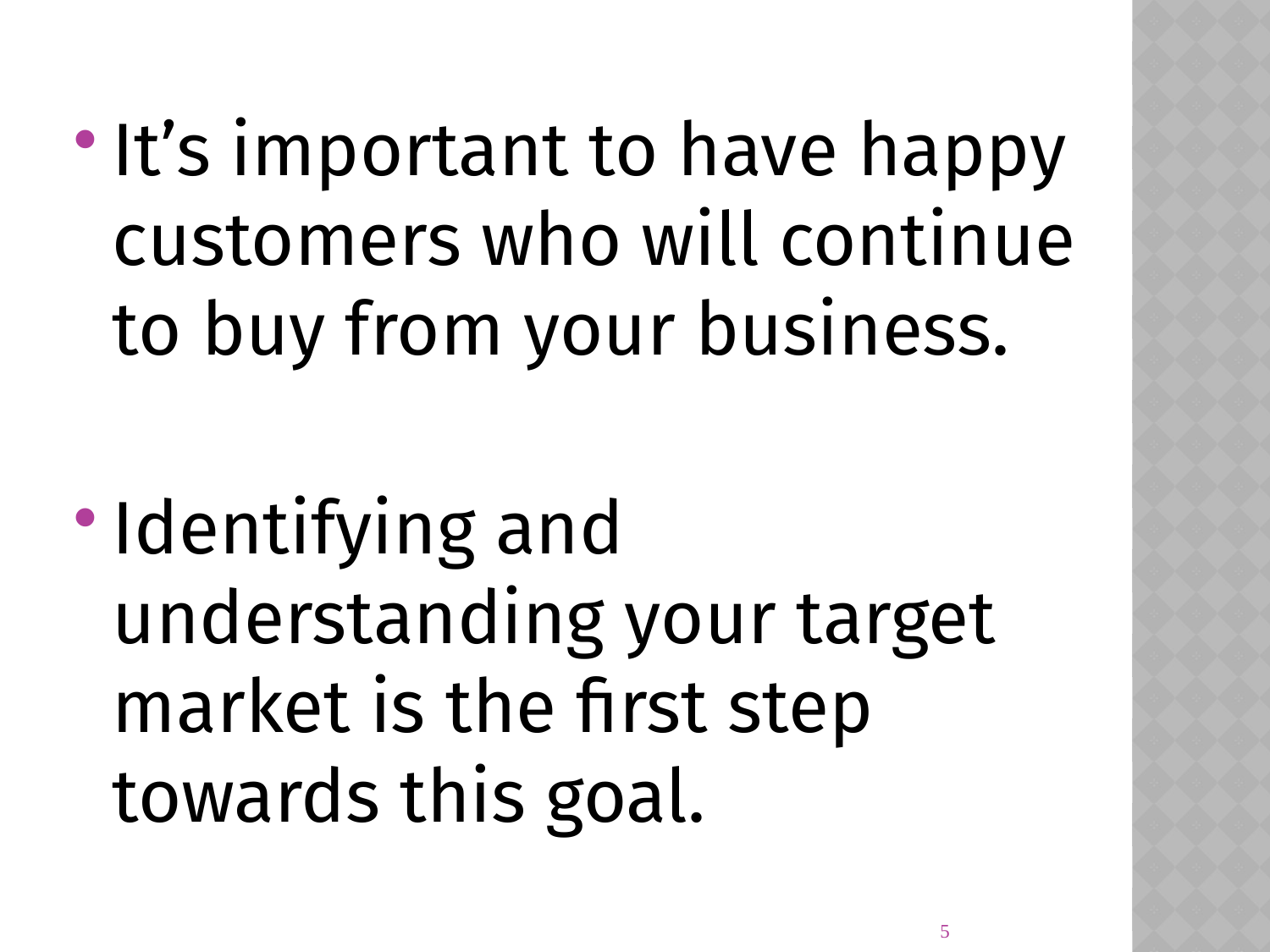

It’s important to have happy customers who will continue to buy from your business.

Identifying and understanding your target market is the first step towards this goal.
5